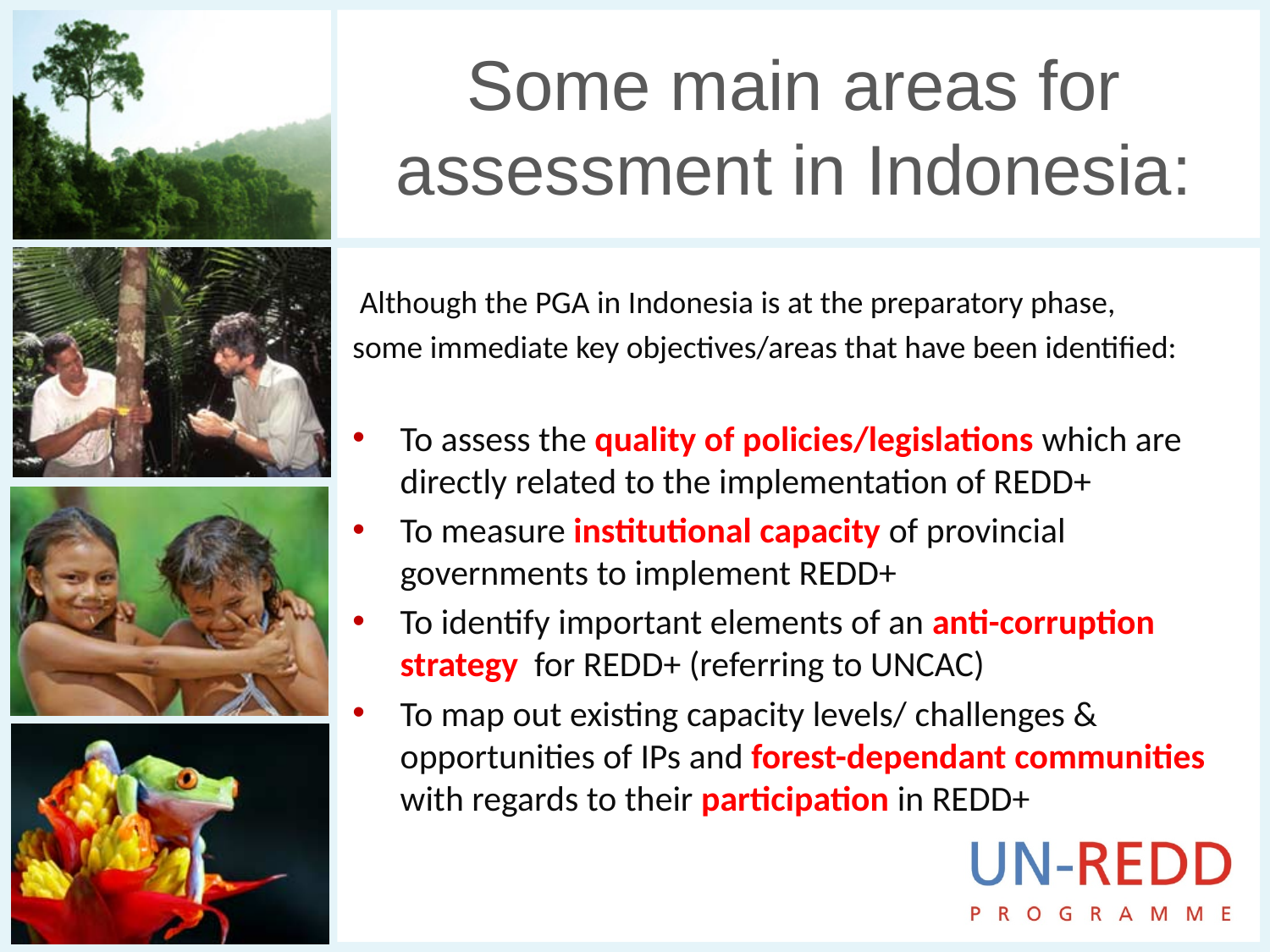

# Some main areas for assessment in Indonesia:

 Although the PGA in Indonesia is at the preparatory phase,
some immediate key objectives/areas that have been identified:

To assess the quality of policies/legislations which are directly related to the implementation of REDD+
To measure institutional capacity of provincial governments to implement REDD+
To identify important elements of an anti-corruption strategy  for REDD+ (referring to UNCAC)
To map out existing capacity levels/ challenges & opportunities of IPs and forest-dependant communities with regards to their participation in REDD+